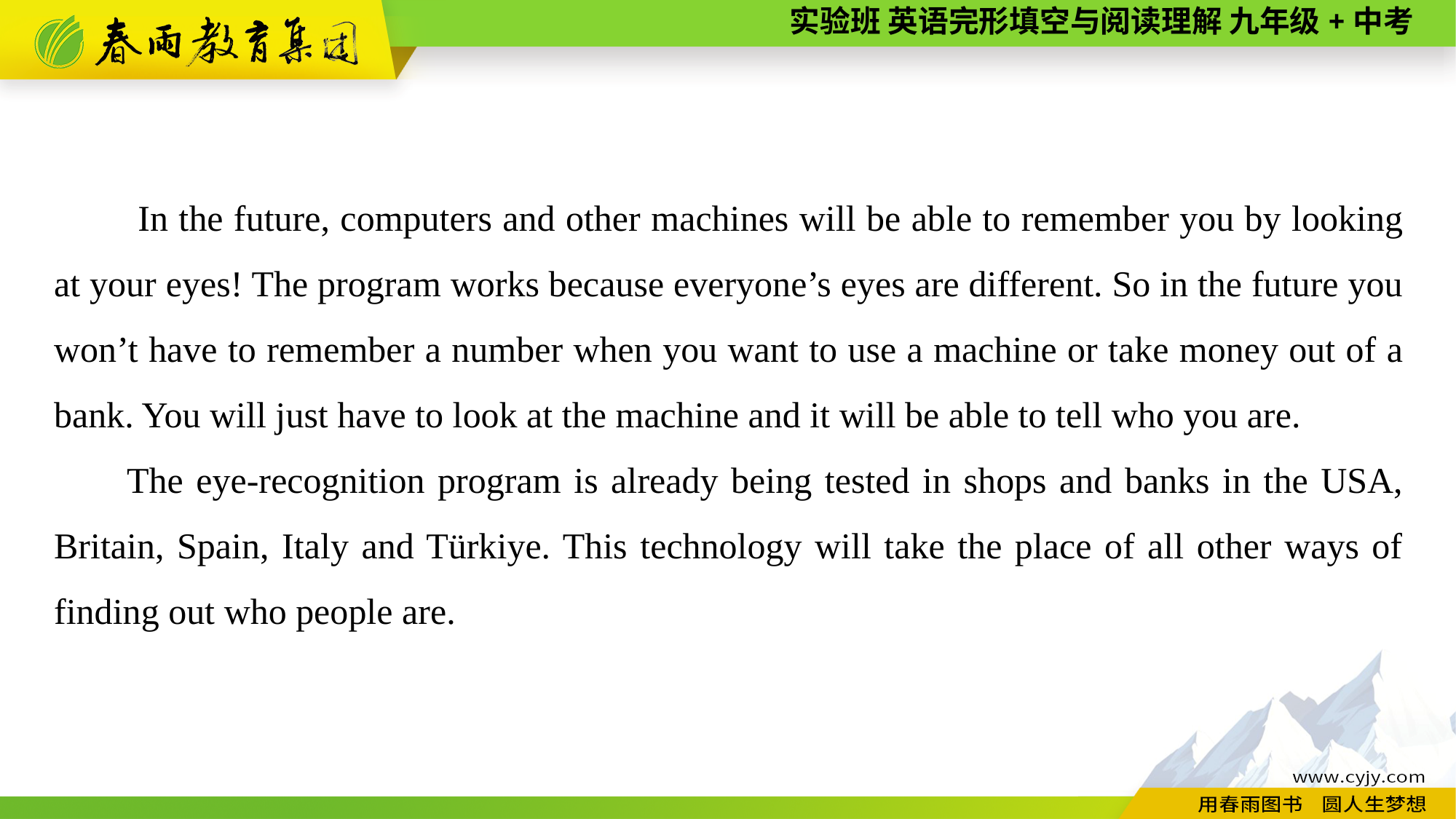

In the future, computers and other machines will be able to remember you by looking at your eyes! The program works because everyone’s eyes are different. So in the future you won’t have to remember a number when you want to use a machine or take money out of a bank. You will just have to look at the machine and it will be able to tell who you are.
The eye-recognition program is already being tested in shops and banks in the USA, Britain, Spain, Italy and Türkiye. This technology will take the place of all other ways of finding out who people are.